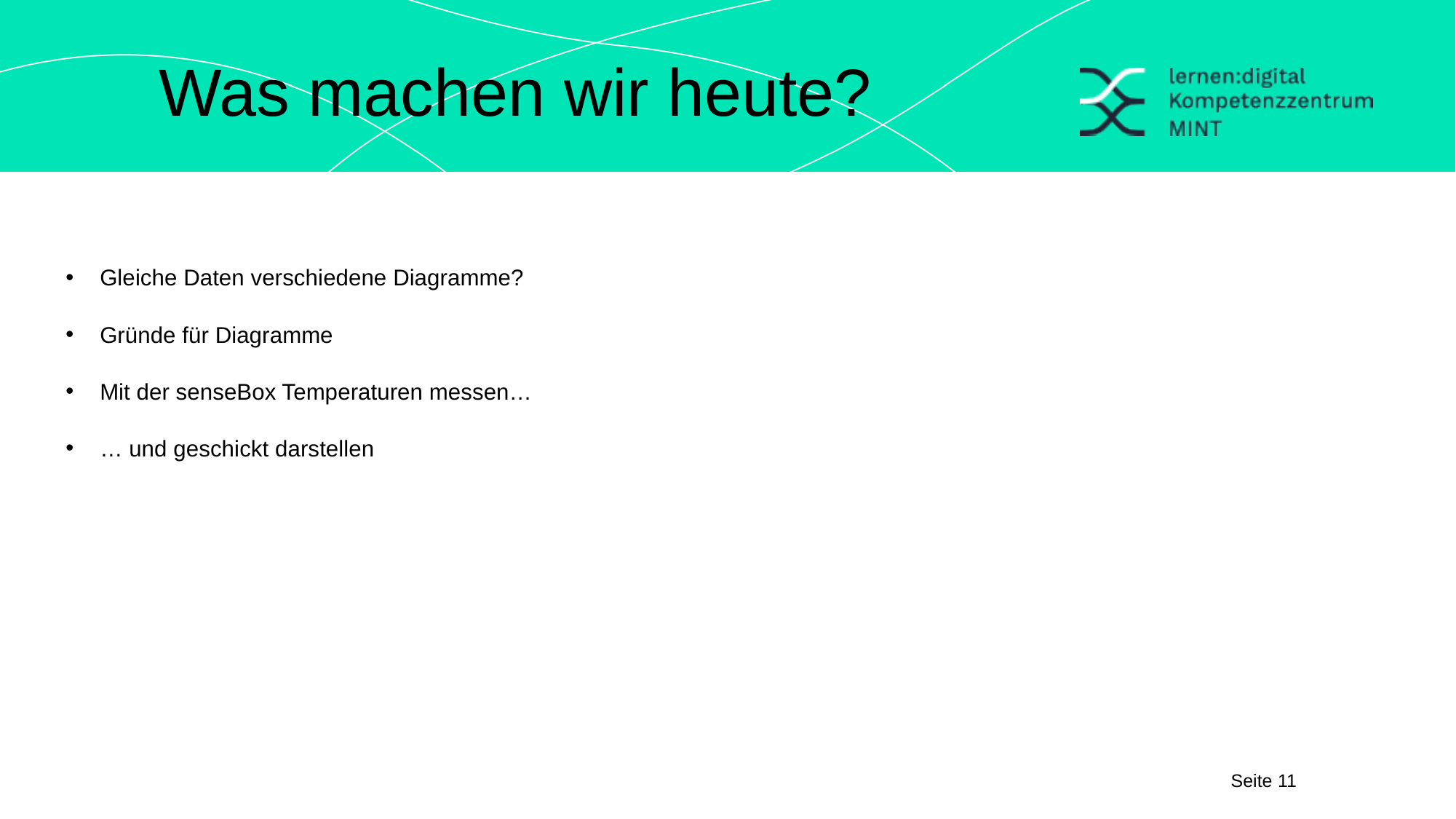

# Was machen wir heute?
Gleiche Daten verschiedene Diagramme?
Gründe für Diagramme
Mit der senseBox Temperaturen messen…
… und geschickt darstellen

Seite 11
Daten geschickt darstellen